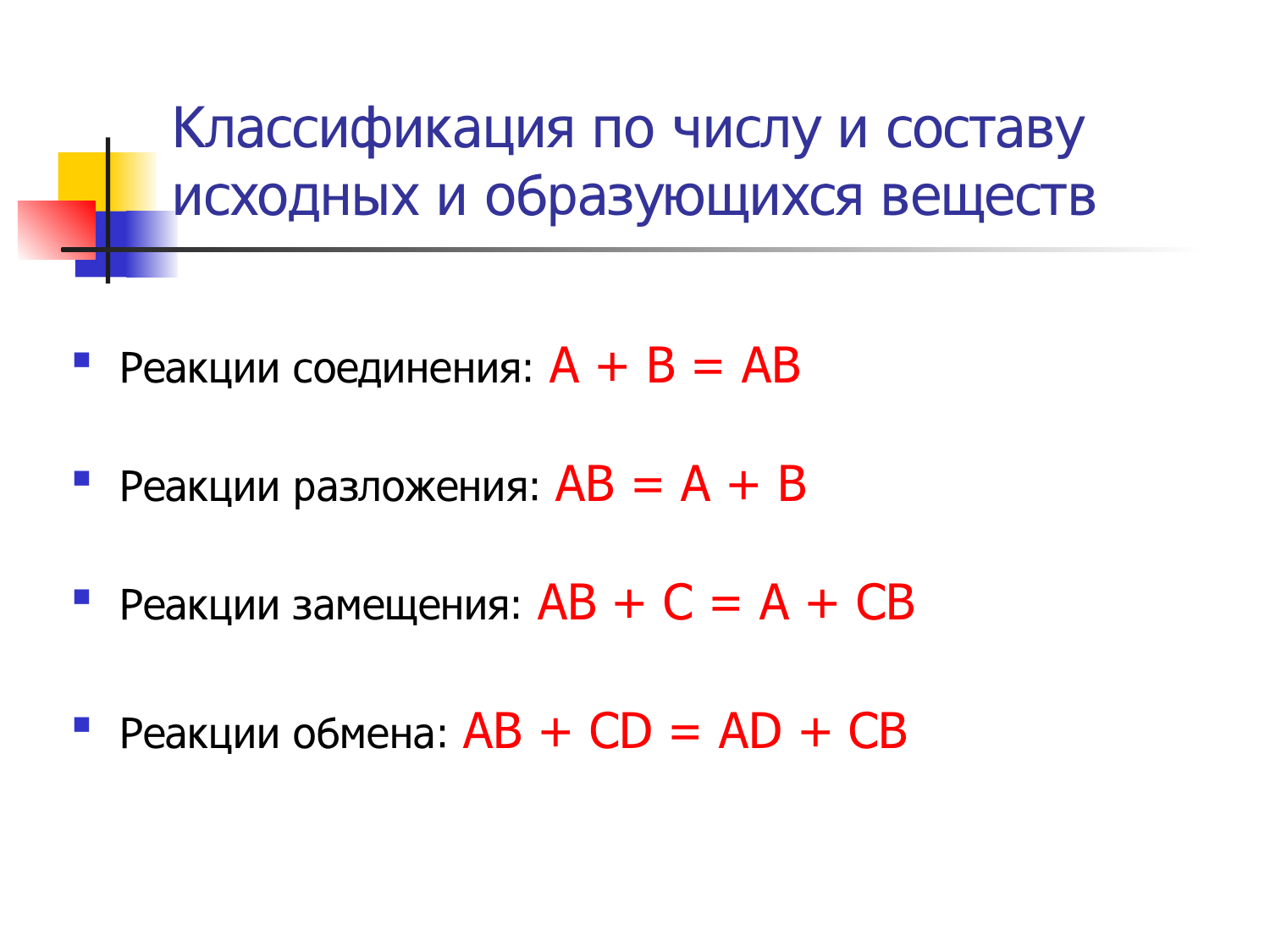

# Классификация по числу и составу исходных и образующихся веществ
Реакции соединения: А + В = АВ

Реакции разложения: АВ = А + В

Реакции замещения: АВ + С = А + СВ

Реакции обмена: АВ + CD = AD + CB